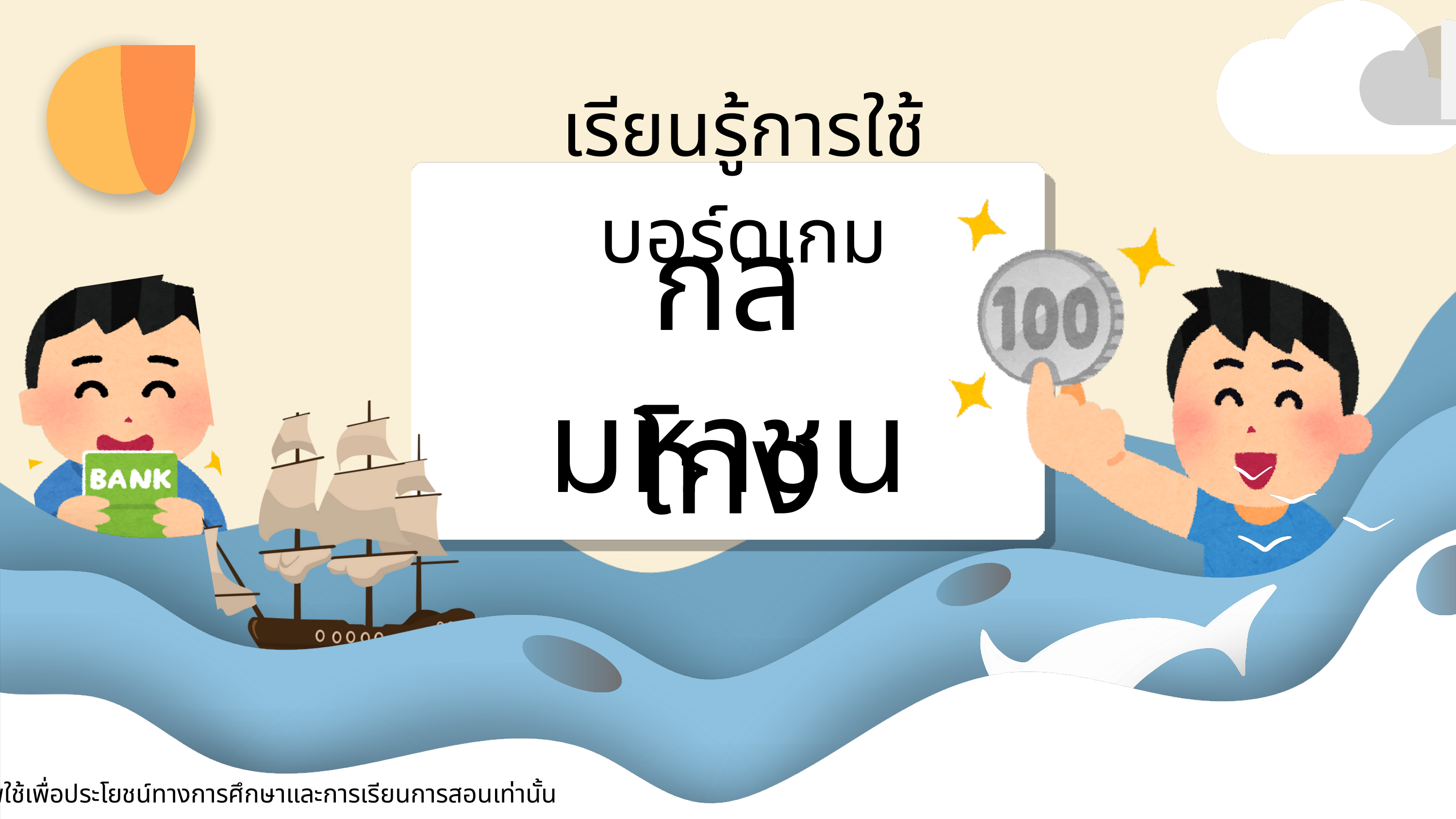

เรียนรู้การใช้บอร์ดเกม

กลโกง

มหาชน

ภาพใช้เพื่อประโยชน์ทางการศึกษาและการเรียนการสอนเท่านั้น